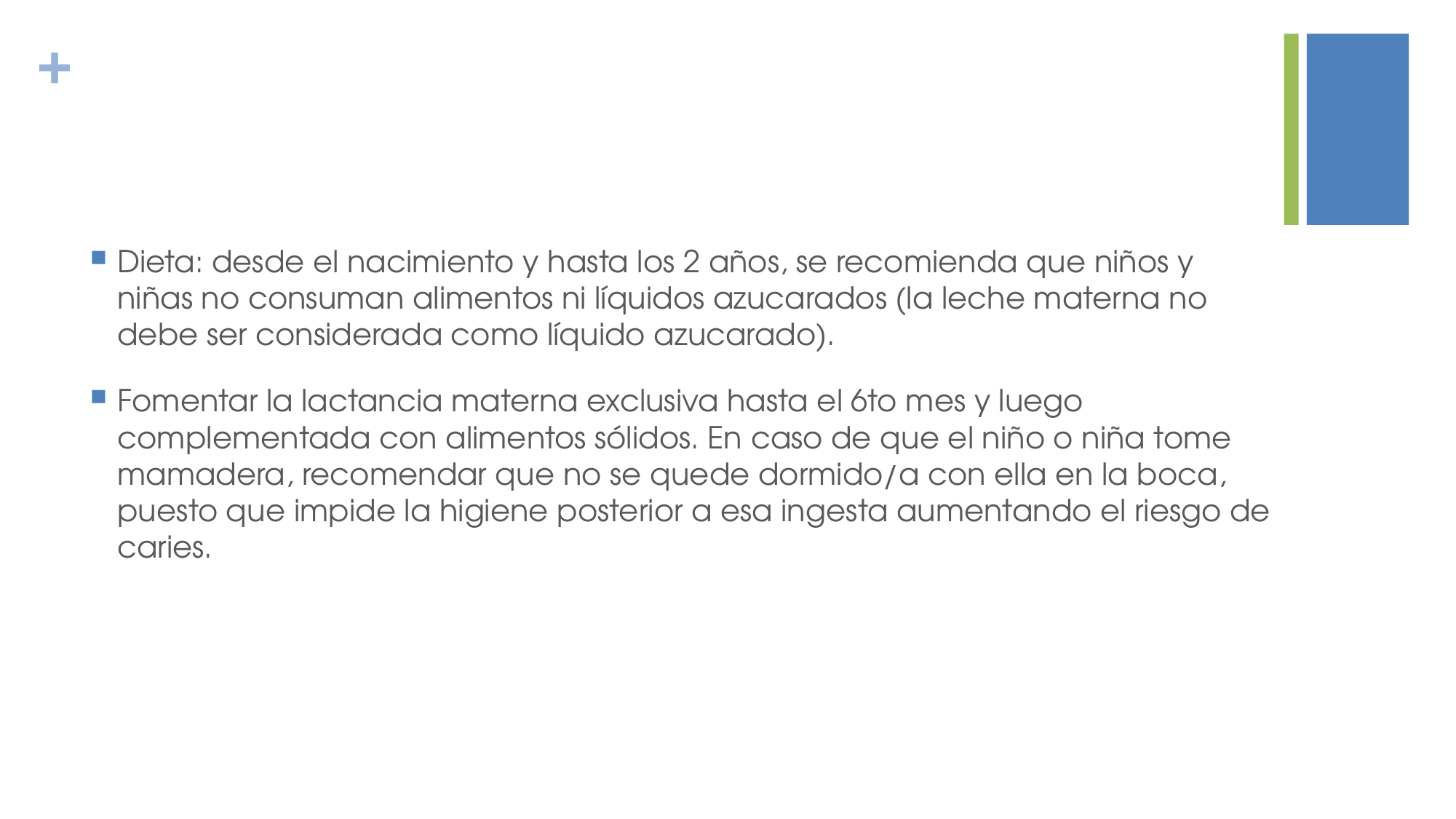

#
Dieta: desde el nacimiento y hasta los 2 años, se recomienda que niños y niñas no consuman alimentos ni líquidos azucarados (la leche materna no debe ser considerada como líquido azucarado).
Fomentar la lactancia materna exclusiva hasta el 6to mes y luego complementada con alimentos sólidos. En caso de que el niño o niña tome mamadera, recomendar que no se quede dormido/a con ella en la boca, puesto que impide la higiene posterior a esa ingesta aumentando el riesgo de caries.